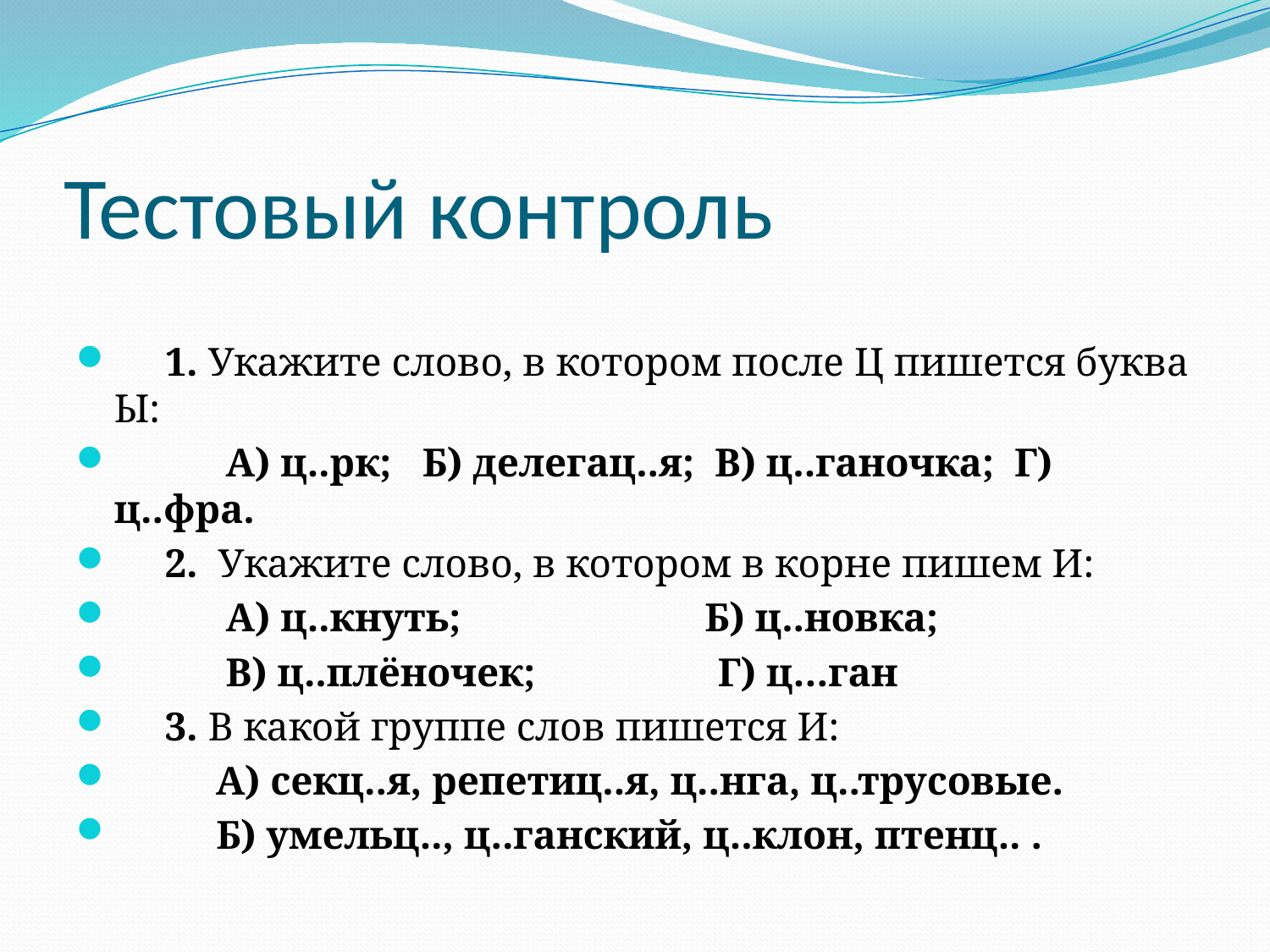

# Тестовый контроль

     1. Укажите слово, в котором после Ц пишется буква Ы:
           А) ц..рк;   Б) делегац..я;  В) ц..ганочка;  Г) ц..фра.
     2.  Укажите слово, в котором в корне пишем И:
           А) ц..кнуть;                        Б) ц..новка;
           В) ц..плёночек;                  Г) ц…ган
     3. В какой группе слов пишется И:
          А) секц..я, репетиц..я, ц..нга, ц..трусовые.
          Б) умельц.., ц..ганский, ц..клон, птенц.. .